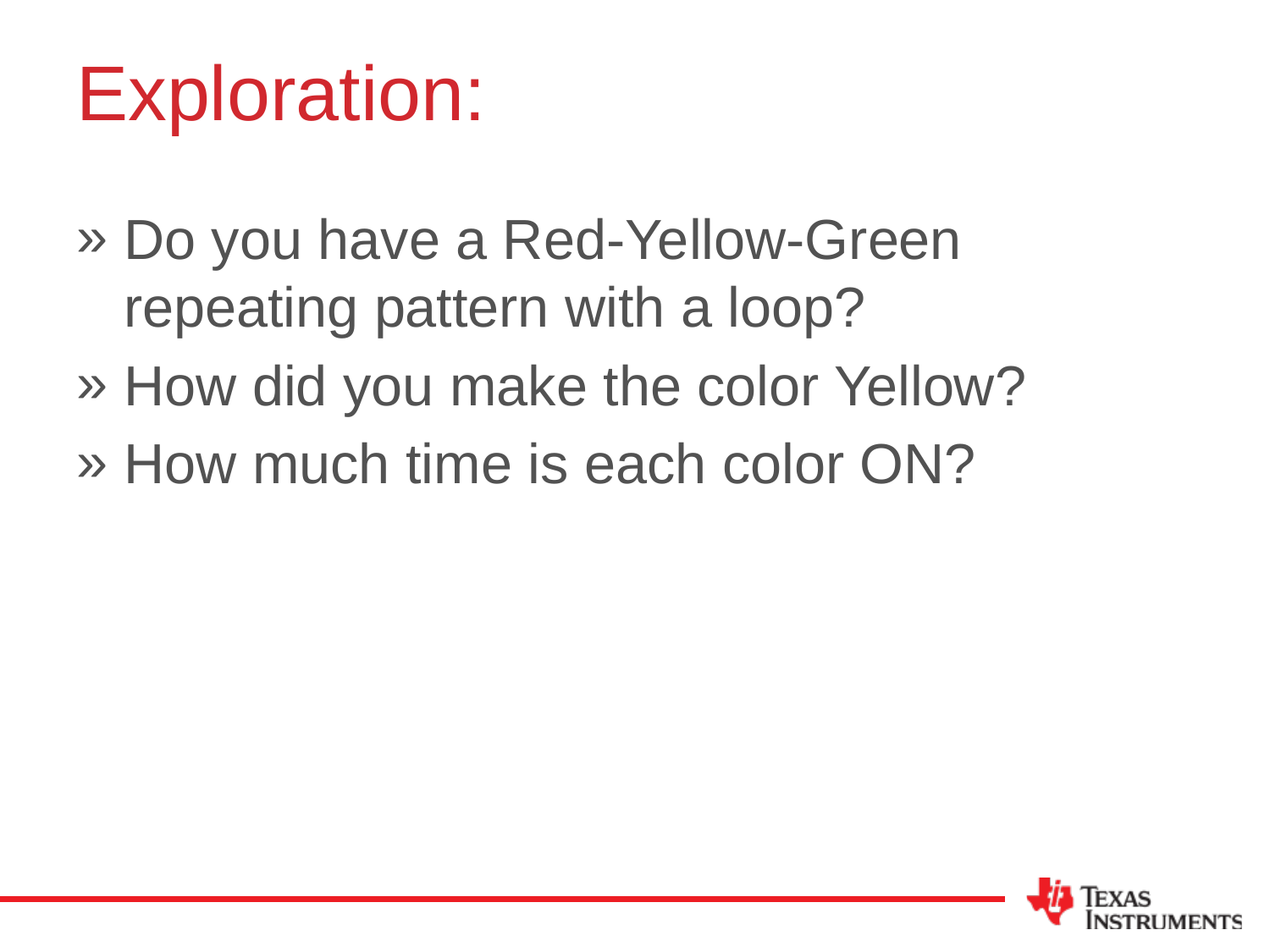

# Exploration:
Do you have a Red-Yellow-Green repeating pattern with a loop?
How did you make the color Yellow?
How much time is each color ON?